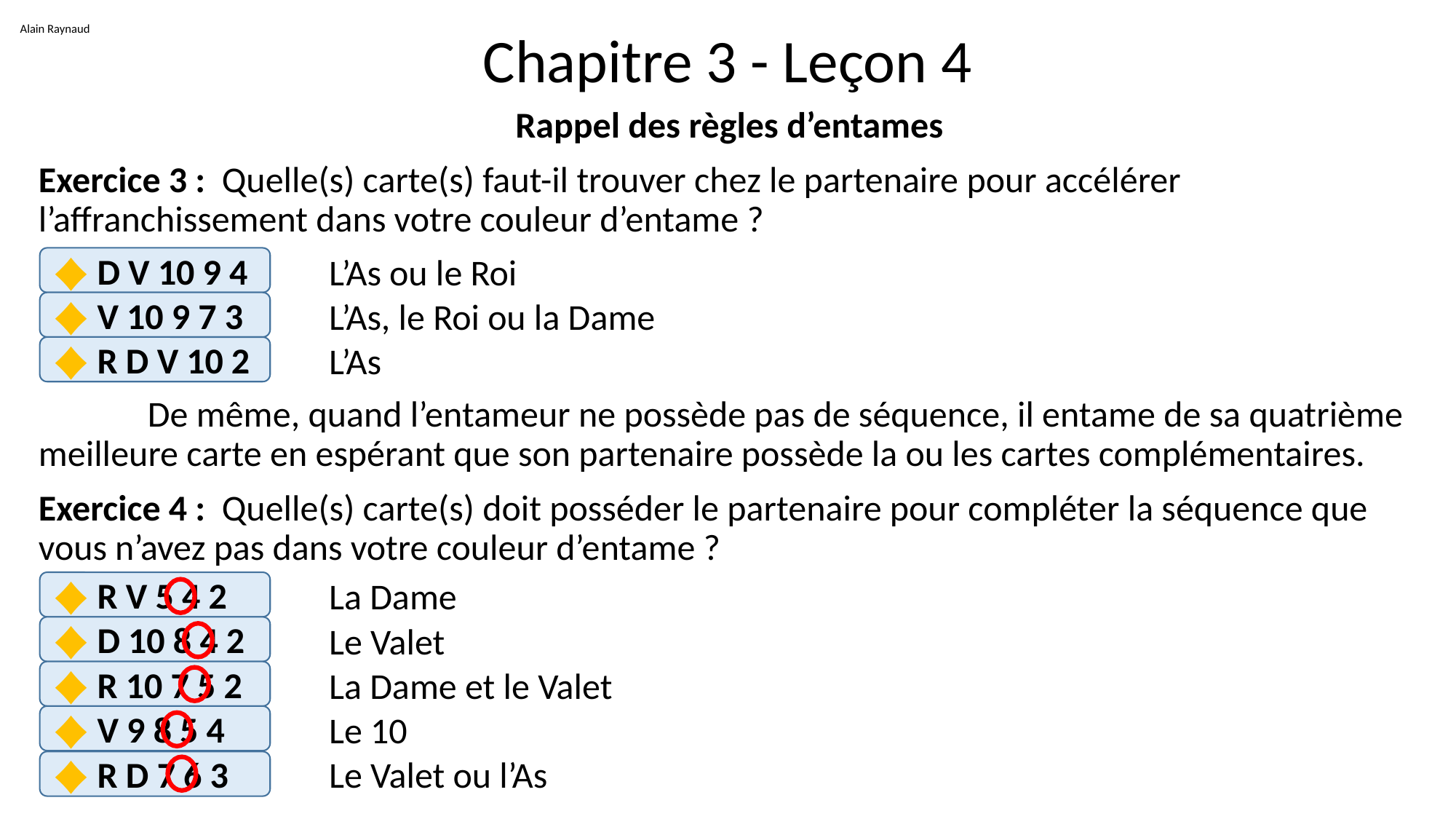

Alain Raynaud
# Chapitre 3 - Leçon 4
Rappel des règles d’entames
Exercice 3 :  Quelle(s) carte(s) faut-il trouver chez le partenaire pour accélérer l’affranchissement dans votre couleur d’entame ?

	De même, quand l’entameur ne possède pas de séquence, il entame de sa quatrième meilleure carte en espérant que son partenaire possède la ou les cartes complémentaires.
Exercice 4 :  Quelle(s) carte(s) doit posséder le partenaire pour compléter la séquence que vous n’avez pas dans votre couleur d’entame ?

L’As ou le Roi
♦ D V 10 9 4
L’As, le Roi ou la Dame
♦ V 10 9 7 3
L’As
♦ R D V 10 2
La Dame
♦ R V 5 4 2

Le Valet
♦ D 10 8 4 2

La Dame et le Valet
♦ R 10 7 5 2

Le 10
♦ V 9 8 5 4

Le Valet ou l’As
♦ R D 7 6 3